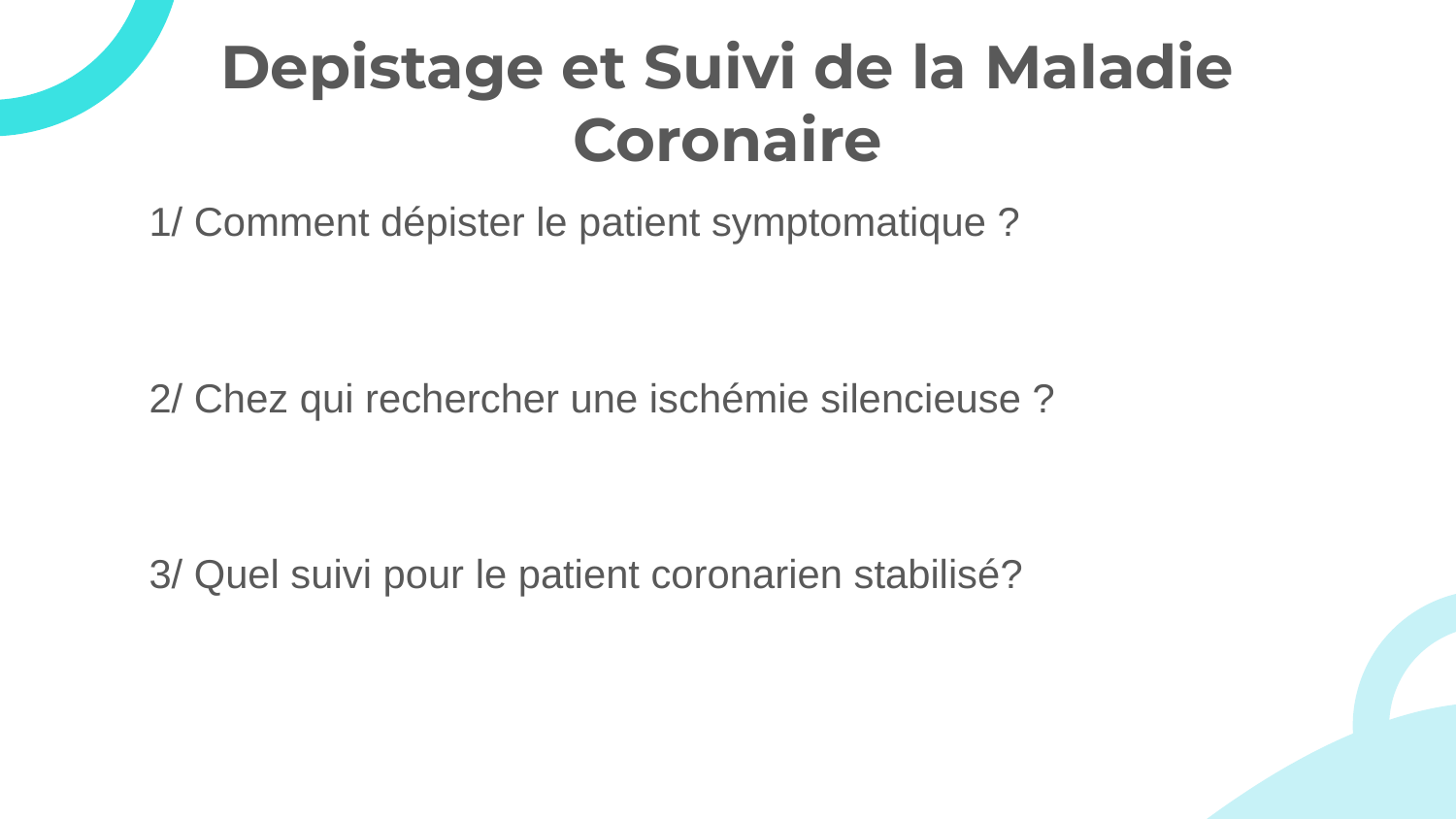

# Depistage et Suivi de la Maladie Coronaire
1/ Comment dépister le patient symptomatique ?

2/ Chez qui rechercher une ischémie silencieuse ?

3/ Quel suivi pour le patient coronarien stabilisé?